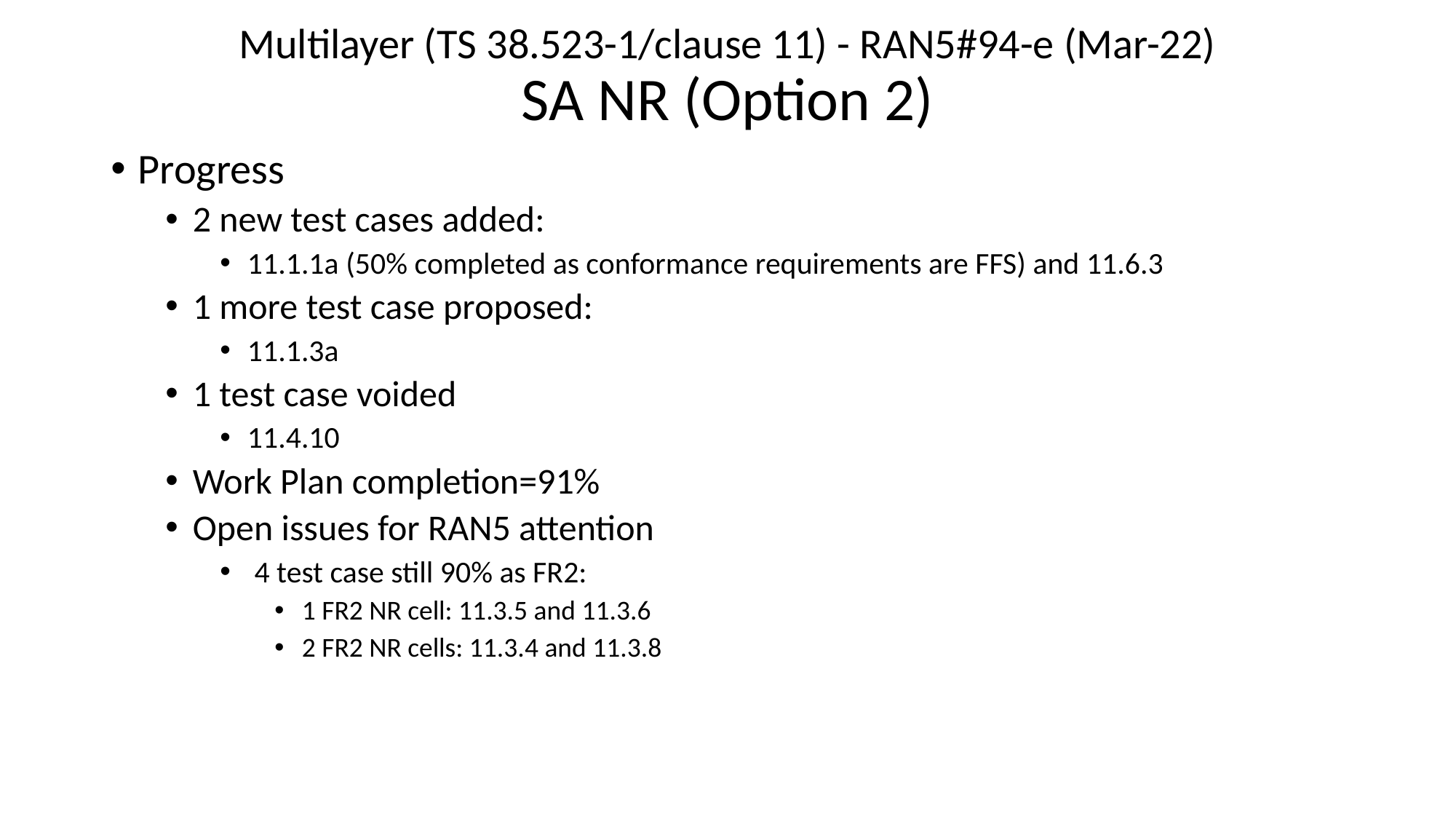

# Multilayer (TS 38.523-1/clause 11) - RAN5#94-e (Mar-22) SA NR (Option 2)
Progress
2 new test cases added:
11.1.1a (50% completed as conformance requirements are FFS) and 11.6.3
1 more test case proposed:
11.1.3a
1 test case voided
11.4.10
Work Plan completion=91%
Open issues for RAN5 attention
 4 test case still 90% as FR2:
1 FR2 NR cell: 11.3.5 and 11.3.6
2 FR2 NR cells: 11.3.4 and 11.3.8